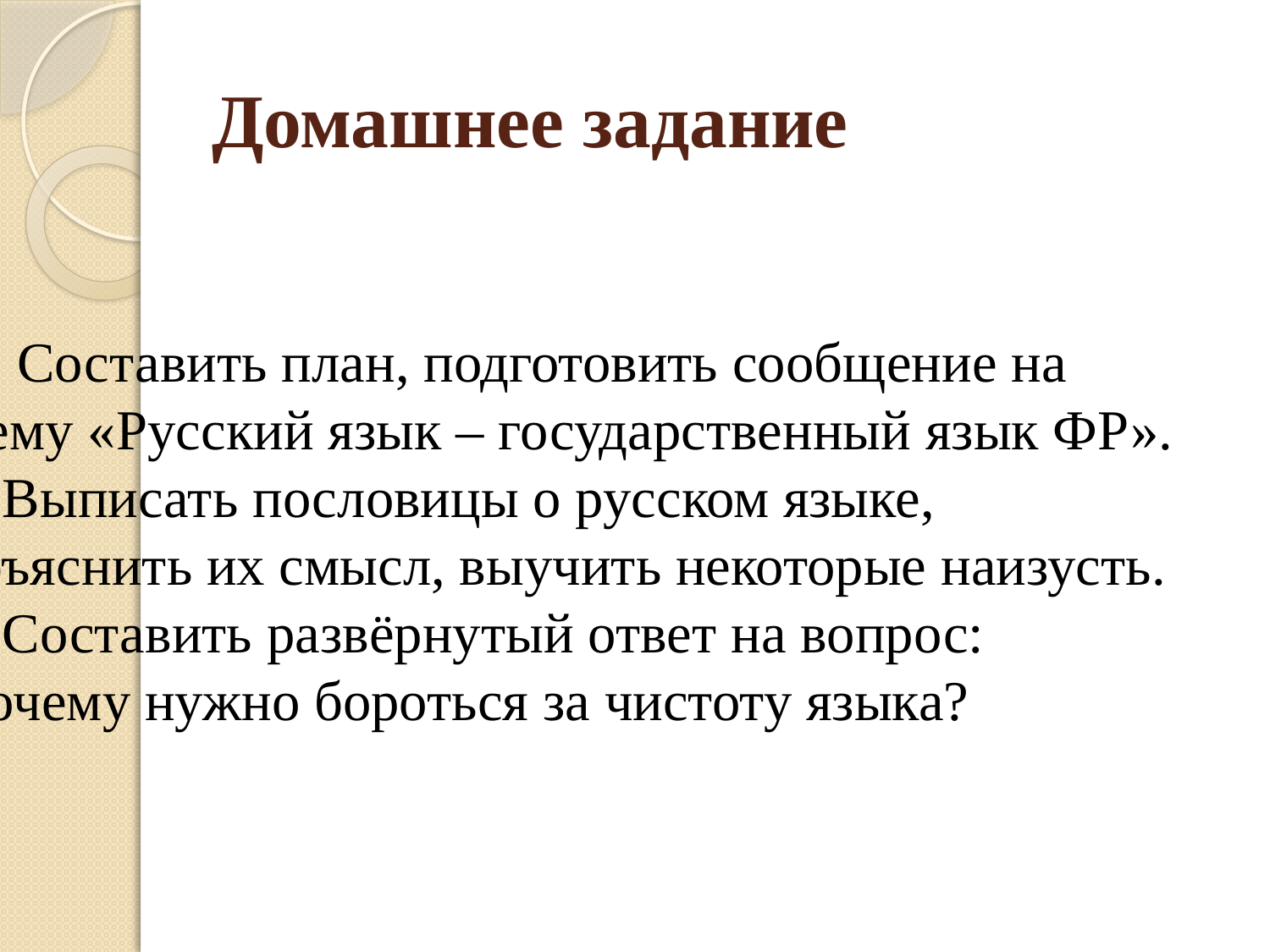

# Домашнее задание
Составить план, подготовить сообщение на
 тему «Русский язык – государственный язык ФР».
2. Выписать пословицы о русском языке,
объяснить их смысл, выучить некоторые наизусть.
3. Составить развёрнутый ответ на вопрос:
Почему нужно бороться за чистоту языка?